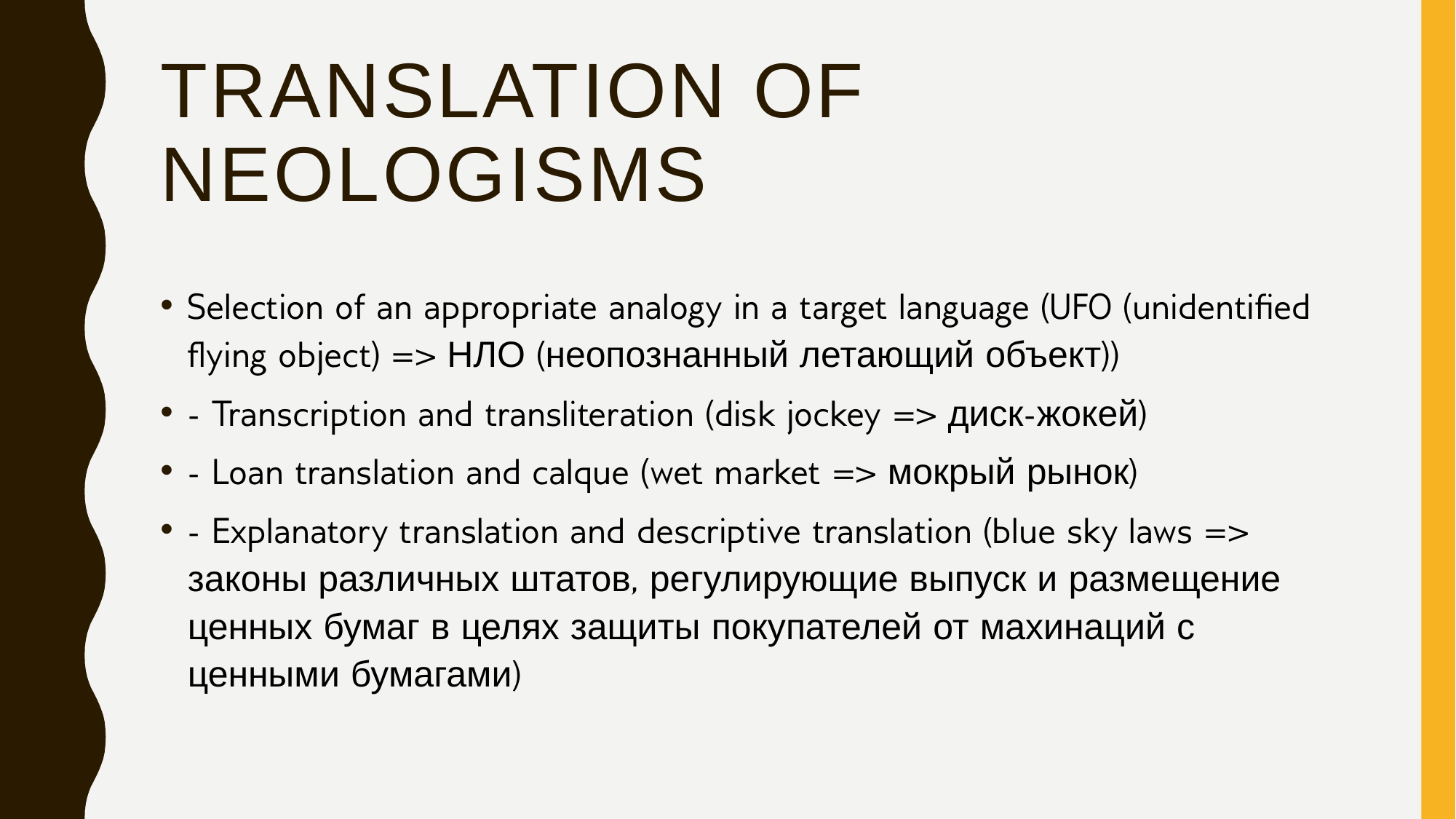

# Translation of neologisms
Selection of an appropriate analogy in a target language (UFO (unidentified flying object) => НЛО (неопознанный летающий объект))
- Transcription and transliteration (disk jockey => диск-жокей)
- Loan translation and calque (wet market => мокрый рынок)
- Explanatory translation and descriptive translation (blue sky laws => законы различных штатов, регулирующие выпуск и размещение ценных бумаг в целях защиты покупателей от махинаций с ценными бумагами)